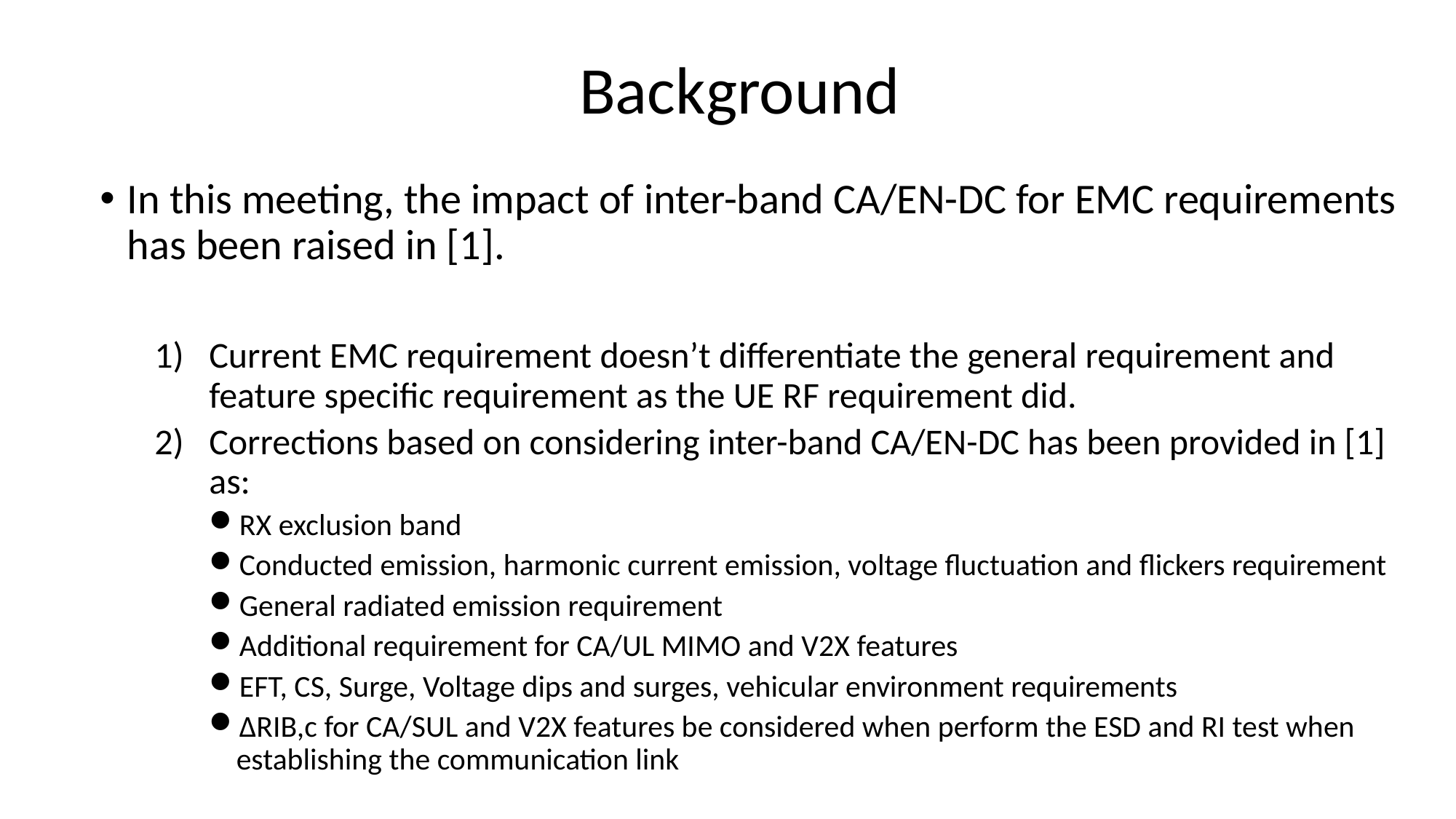

# Background
In this meeting, the impact of inter-band CA/EN-DC for EMC requirements has been raised in [1].

Current EMC requirement doesn’t differentiate the general requirement and feature specific requirement as the UE RF requirement did.
Corrections based on considering inter-band CA/EN-DC has been provided in [1] as:
RX exclusion band
Conducted emission, harmonic current emission, voltage fluctuation and flickers requirement
General radiated emission requirement
Additional requirement for CA/UL MIMO and V2X features
EFT, CS, Surge, Voltage dips and surges, vehicular environment requirements
ΔRIB,c for CA/SUL and V2X features be considered when perform the ESD and RI test when establishing the communication link